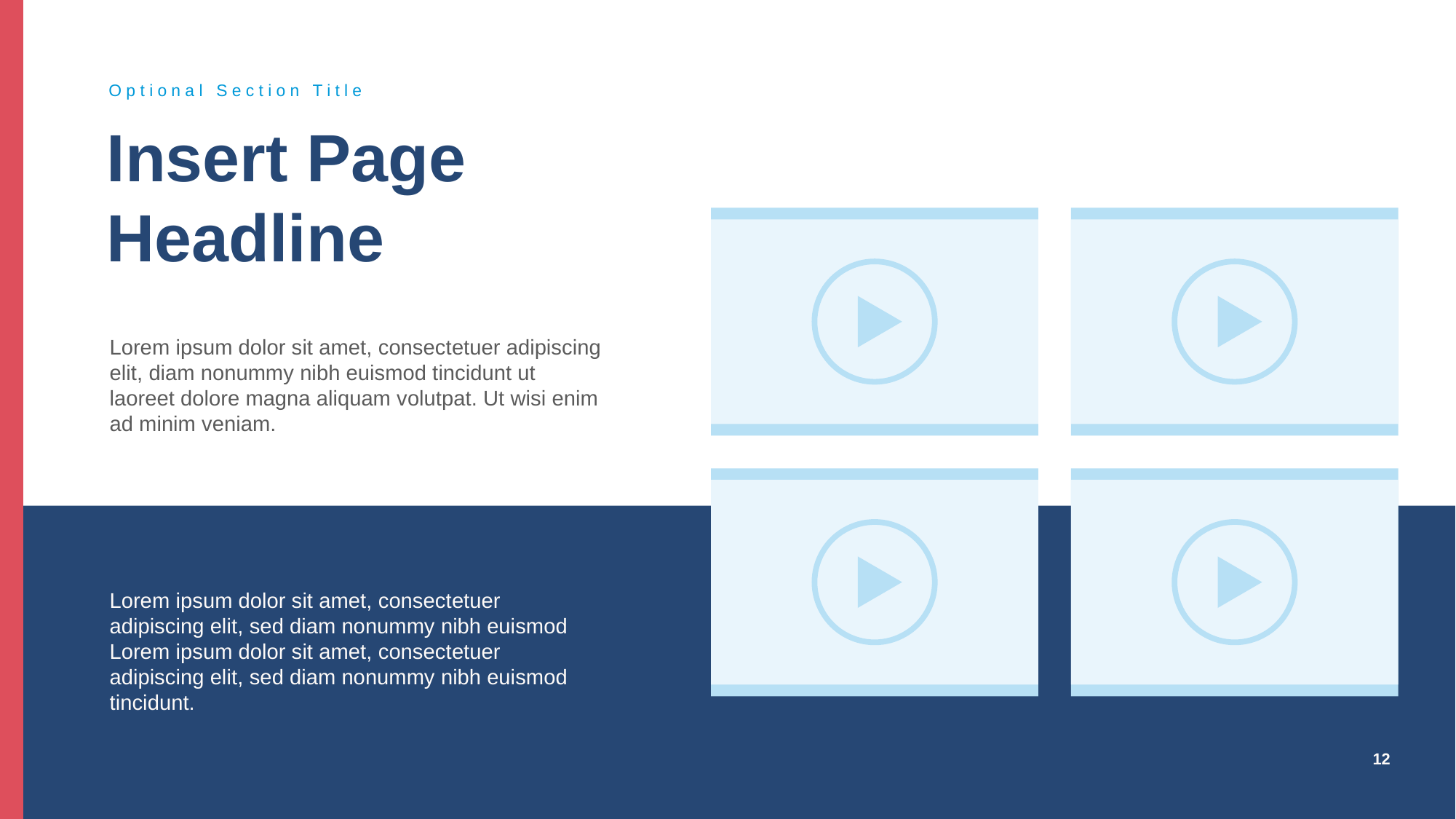

Optional Section Title
Insert Page
Headline

Lorem ipsum dolor sit amet, consectetuer adipiscing
elit, diam nonummy nibh euismod tincidunt ut
laoreet dolore magna aliquam volutpat. Ut wisi enim
ad minim veniam.

Lorem ipsum dolor sit amet, consectetuer
adipiscing elit, sed diam nonummy nibh euismod
Lorem ipsum dolor sit amet, consectetuer
adipiscing elit, sed diam nonummy nibh euismod
tincidunt.